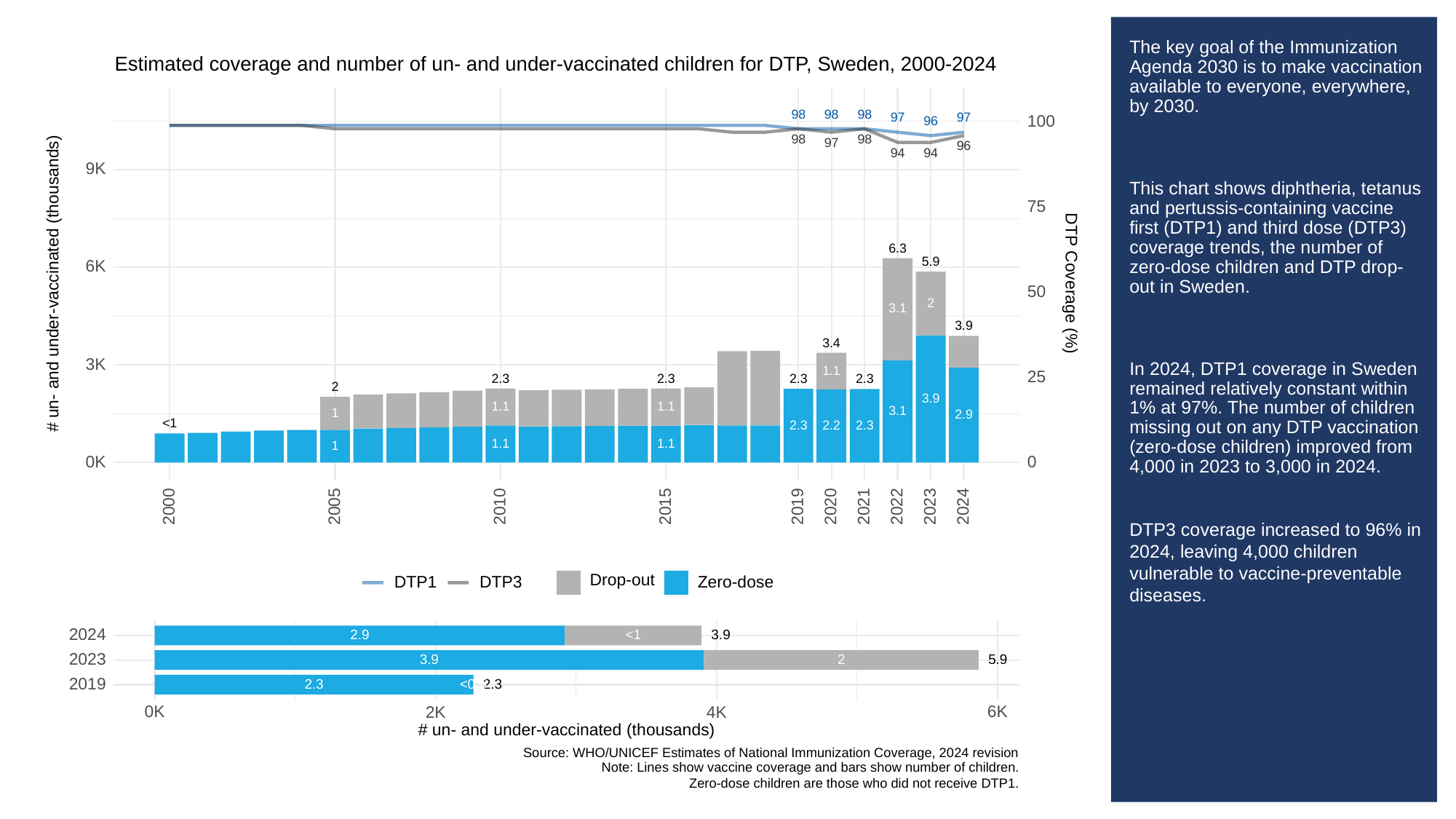

# The key goal of the Immunization Agenda 2030 is to make vaccination available to everyone, everywhere, by 2030.

This chart shows diphtheria, tetanus and pertussis-containing vaccine first (DTP1) and third dose (DTP3) coverage trends, the number of zero-dose children and DTP drop-out in Sweden.

In 2024, DTP1 coverage in Sweden remained relatively constant within 1% at 97%. The number of children missing out on any DTP vaccination (zero-dose children) improved from 4,000 in 2023 to 3,000 in 2024.

DTP3 coverage increased to 96% in 2024, leaving 4,000 children vulnerable to vaccine-preventable diseases.

Estimated coverage and number of un- and under-vaccinated children for DTP, Sweden, 2000-2024

98
98
98
97
97
100
96

98
98
97
96
94
94
9K

75

6.3
5.9

6K

# un- and under-vaccinated (thousands)
DTP Coverage (%)
50
2
3.1

3.9

3.4

3K

1.1

25
2.3
2.3
2.3
2.3
2

3.9

1.1
1.1
3.1
1
2.9

<1
2.3
2.3
2.2

1.1
1.1
1
0K
0

2023
2000
2005
2010
2015
2019
2020
2021
2022
2024

Drop-out
DTP3
Zero-dose
DTP1

2024
3.9
2.9
<1

2023
3.9
5.9
2

2019
2.3
2.3
<0.5

0K
6K
2K
4K
# un- and under-vaccinated (thousands)
Source: WHO/UNICEF Estimates of National Immunization Coverage, 2024 revision
Note: Lines show vaccine coverage and bars show number of children.
Zero-dose children are those who did not receive DTP1.